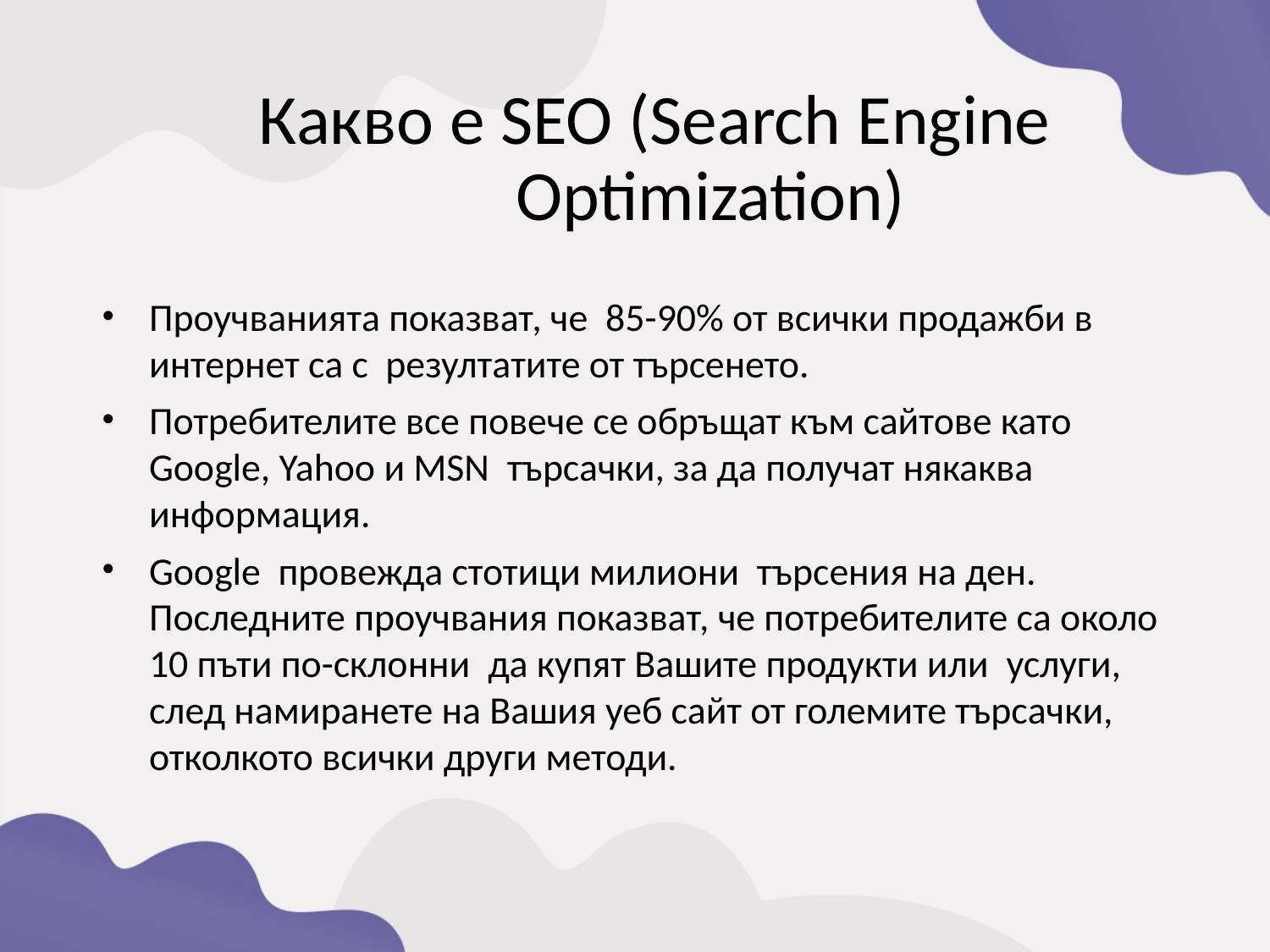

Какво е SEO (Search Engine Optimization)
Проучванията показват, че  85-90% от всички продажби в интернет са с  резултатите от търсенето.
Потребителите все повече се обръщат към сайтове като Google, Yahoo и MSN  търсачки, за да получат някаква информация.
Google  провежда стотици милиони  търсения на ден. Последните проучвания показват, че потребителите са около 10 пъти по-склонни  да купят Вашите продукти или  услуги, след намиранете на Вашия уеб сайт от големите търсачки, отколкото всички други методи.